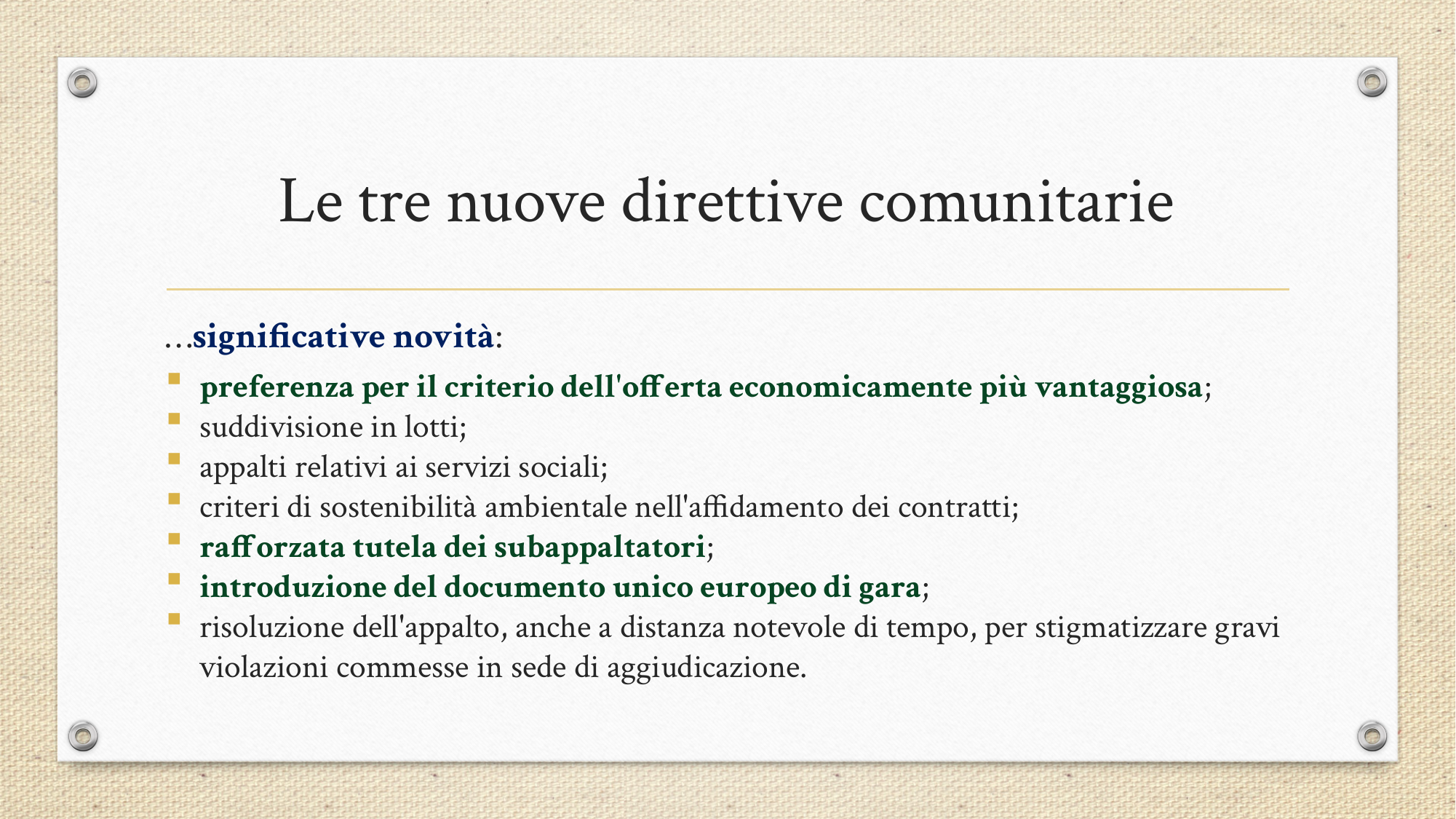

# Le tre nuove direttive comunitarie
…significative novità:
preferenza per il criterio dell'offerta economicamente più vantaggiosa;
suddivisione in lotti;
appalti relativi ai servizi sociali;
criteri di sostenibilità ambientale nell'affidamento dei contratti;
rafforzata tutela dei subappaltatori;
introduzione del documento unico europeo di gara;
risoluzione dell'appalto, anche a distanza notevole di tempo, per stigmatizzare gravi violazioni commesse in sede di aggiudicazione.